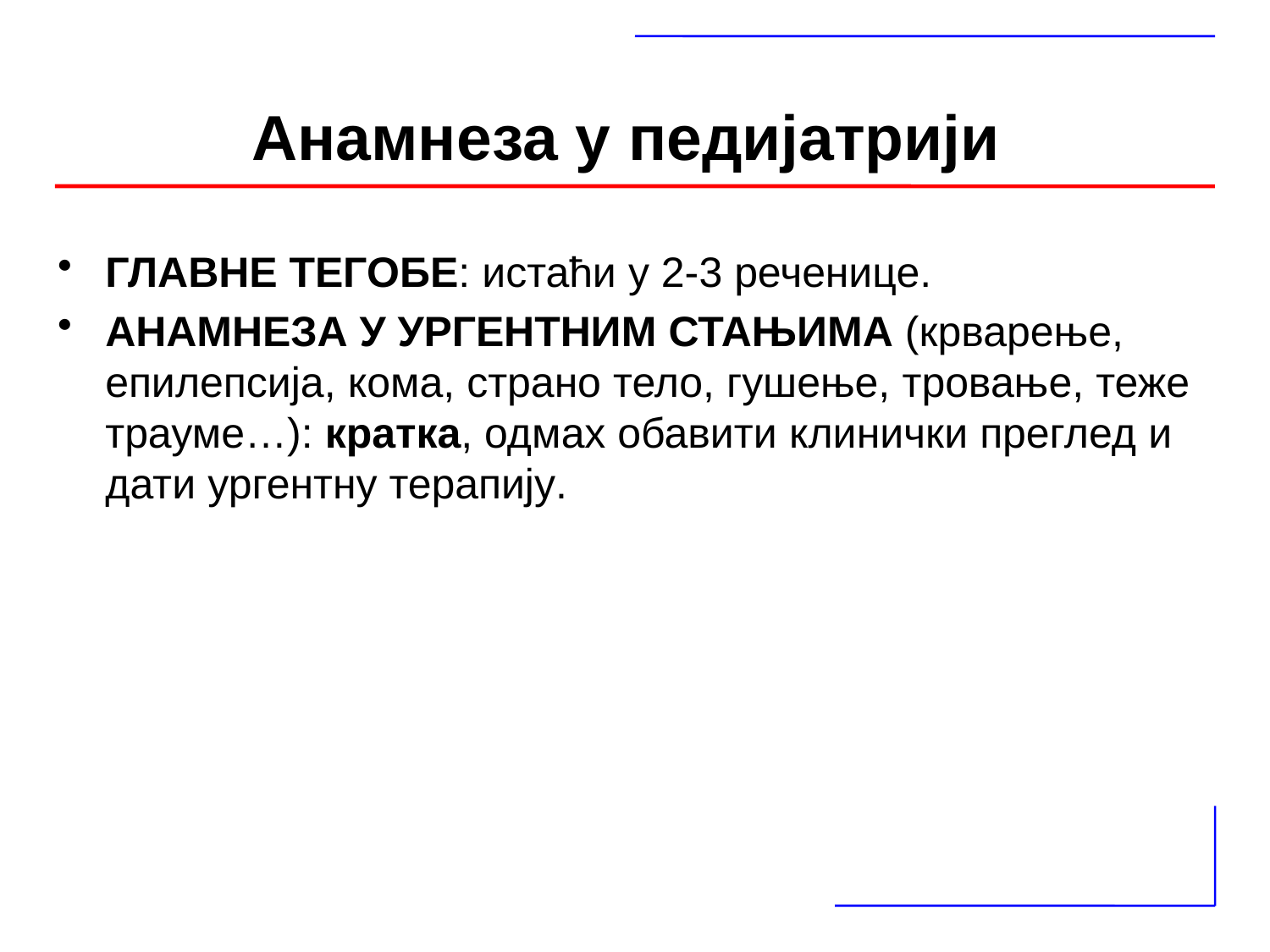

# Анамнеза у педијатрији
ГЛАВНЕ ТЕГОБЕ: истаћи у 2-3 реченице.
АНАМНЕЗА У УРГЕНТНИМ СТАЊИМА (крварење, епилепсија, кома, страно тело, гушење, тровање, теже трауме…): кратка, одмах обавити клинички преглед и дати ургентну терапију.